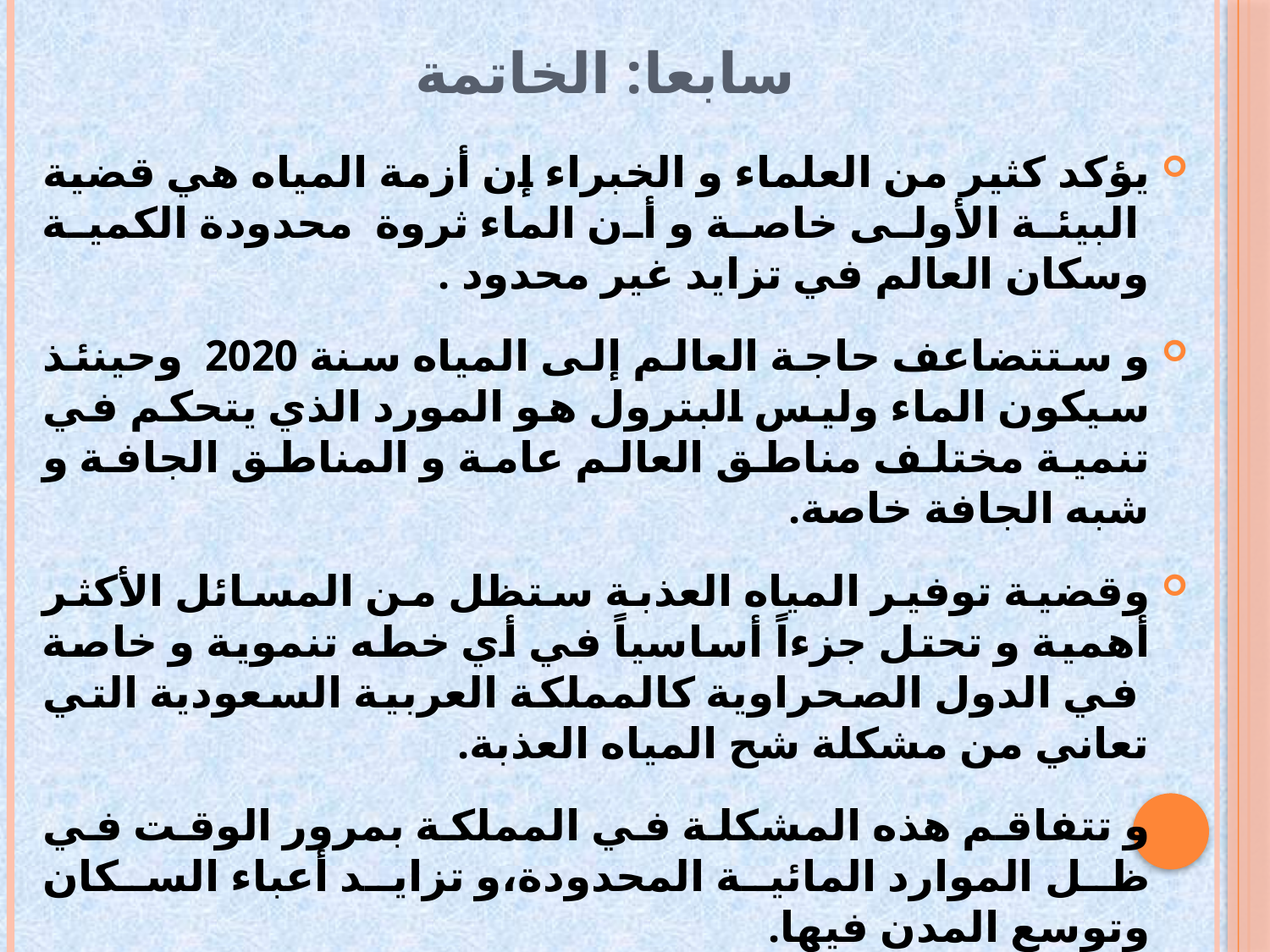

# سابعا: الخاتمة
يؤكد كثير من العلماء و الخبراء إن أزمة المياه هي قضية  البيئة الأولى خاصة و أن الماء ثروة  محدودة الكمية وسكان العالم في تزايد غير محدود .
و ستتضاعف حاجة العالم إلى المياه سنة 2020  وحينئذ سيكون الماء وليس البترول هو المورد الذي يتحكم في تنمية مختلف مناطق العالم عامة و المناطق الجافة و شبه الجافة خاصة.
وقضية توفير المياه العذبة ستظل من المسائل الأكثر أهمية و تحتل جزءاً أساسياً في أي خطه تنموية و خاصة  في الدول الصحراوية كالمملكة العربية السعودية التي تعاني من مشكلة شح المياه العذبة.
و تتفاقم هذه المشكلة في المملكة بمرور الوقت في ظل الموارد المائية المحدودة،و تزايد أعباء السكان وتوسع المدن فيها.
و تؤكد الدراسات العلمية الحديثة أن الأمر سيزداد تعقيداً ما لم يتم الإسراع  في وضع الحلول الدائمة و العملية للحد من المشكلة.